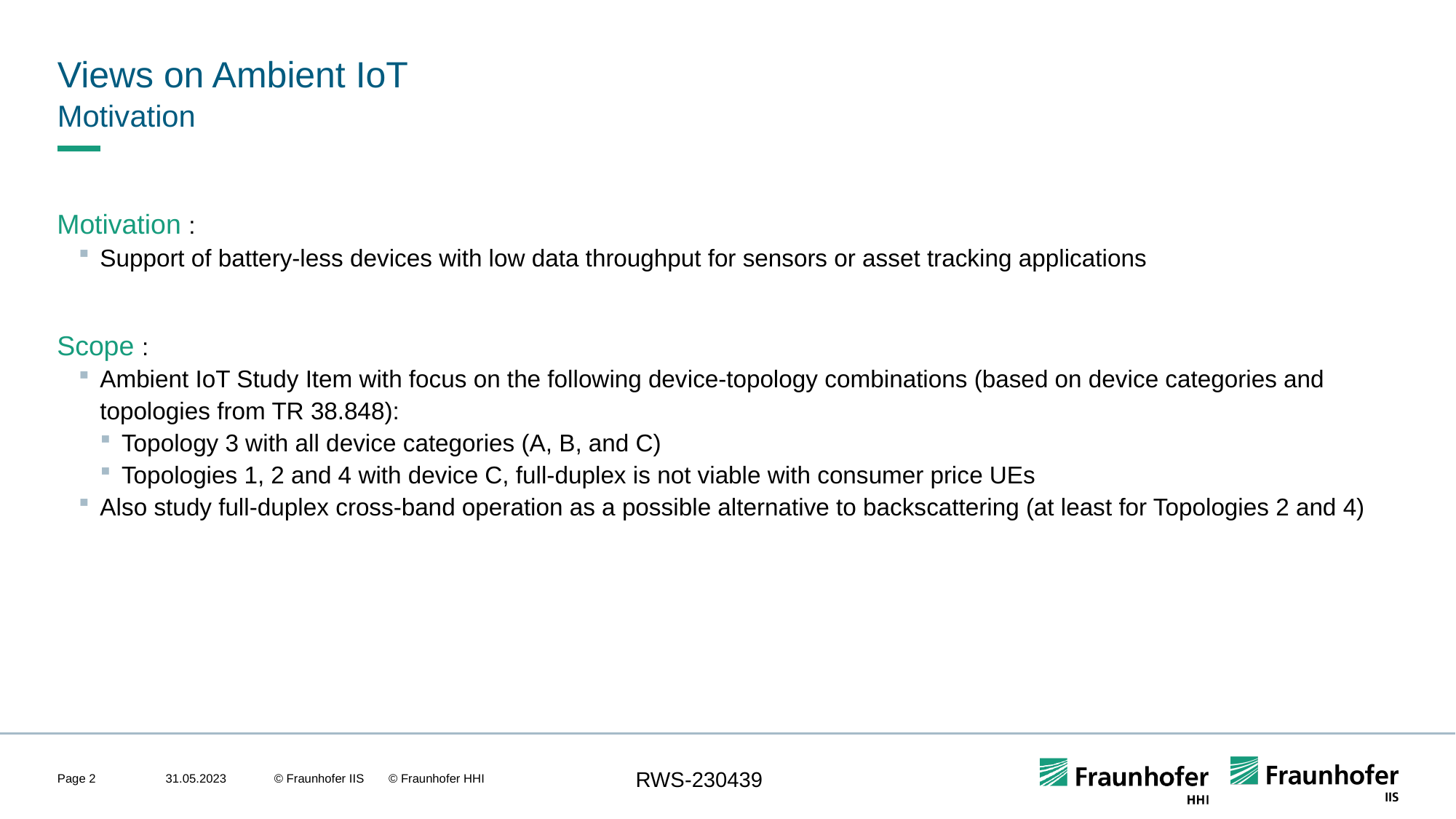

# Views on Ambient IoT
Motivation
Motivation :
Support of battery-less devices with low data throughput for sensors or asset tracking applications

Scope :
Ambient IoT Study Item with focus on the following device-topology combinations (based on device categories and topologies from TR 38.848):
Topology 3 with all device categories (A, B, and C)
Topologies 1, 2 and 4 with device C, full-duplex is not viable with consumer price UEs
Also study full-duplex cross-band operation as a possible alternative to backscattering (at least for Topologies 2 and 4)

RWS-230439

Page 2
31.05.2023
© Fraunhofer IIS